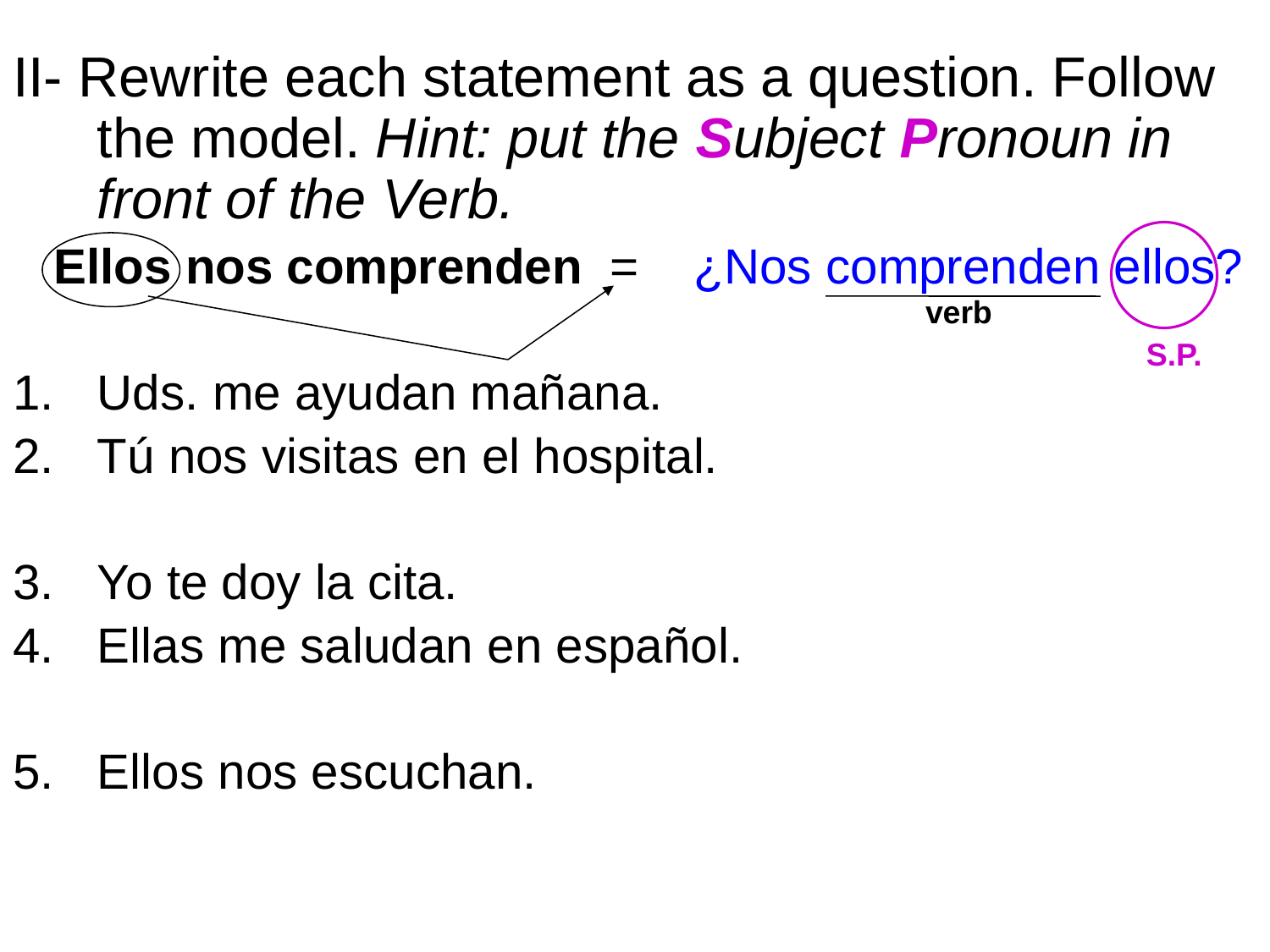

II- Rewrite each statement as a question. Follow the model. Hint: put the Subject Pronoun in front of the Verb.
   Ellos nos comprenden  =    ¿Nos comprenden ellos?

Uds. me ayudan mañana.
Tú nos visitas en el hospital.

Yo te doy la cita.
Ellas me saludan en español.

Ellos nos escuchan.

verb

S.P.